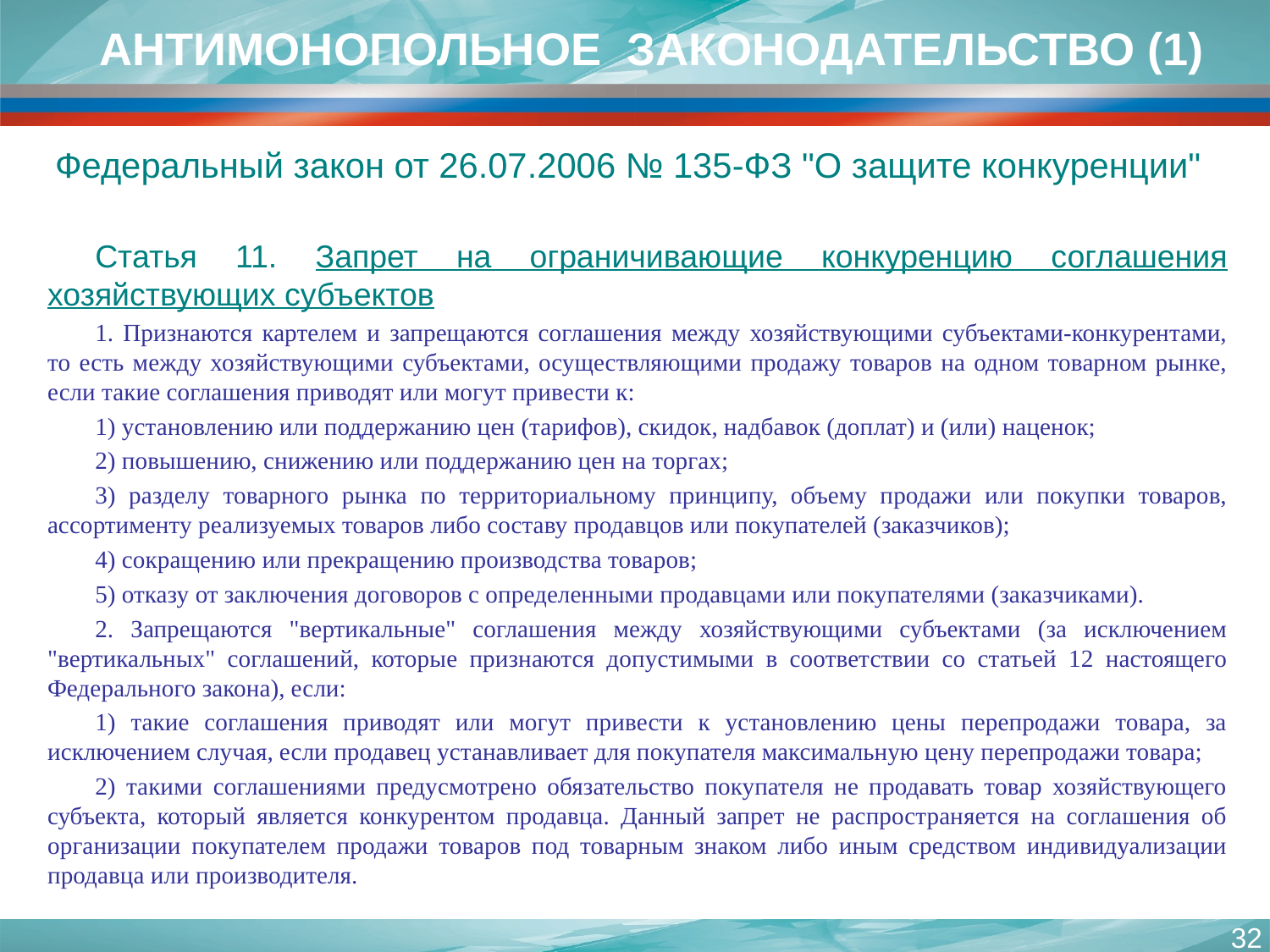

АНТИМОНОПОЛЬНОЕ  ЗАКОНОДАТЕЛЬСТВО (1)
Федеральный закон от 26.07.2006 № 135-ФЗ "О защите конкуренции"
Статья 11. Запрет на ограничивающие конкуренцию соглашения хозяйствующих субъектов
1. Признаются картелем и запрещаются соглашения между хозяйствующими субъектами-конкурентами, то есть между хозяйствующими субъектами, осуществляющими продажу товаров на одном товарном рынке, если такие соглашения приводят или могут привести к:
1) установлению или поддержанию цен (тарифов), скидок, надбавок (доплат) и (или) наценок;
2) повышению, снижению или поддержанию цен на торгах;
3) разделу товарного рынка по территориальному принципу, объему продажи или покупки товаров, ассортименту реализуемых товаров либо составу продавцов или покупателей (заказчиков);
4) сокращению или прекращению производства товаров;
5) отказу от заключения договоров с определенными продавцами или покупателями (заказчиками).
2. Запрещаются "вертикальные" соглашения между хозяйствующими субъектами (за исключением "вертикальных" соглашений, которые признаются допустимыми в соответствии со статьей 12 настоящего Федерального закона), если:
1) такие соглашения приводят или могут привести к установлению цены перепродажи товара, за исключением случая, если продавец устанавливает для покупателя максимальную цену перепродажи товара;
2) такими соглашениями предусмотрено обязательство покупателя не продавать товар хозяйствующего субъекта, который является конкурентом продавца. Данный запрет не распространяется на соглашения об организации покупателем продажи товаров под товарным знаком либо иным средством индивидуализации продавца или производителя.
32